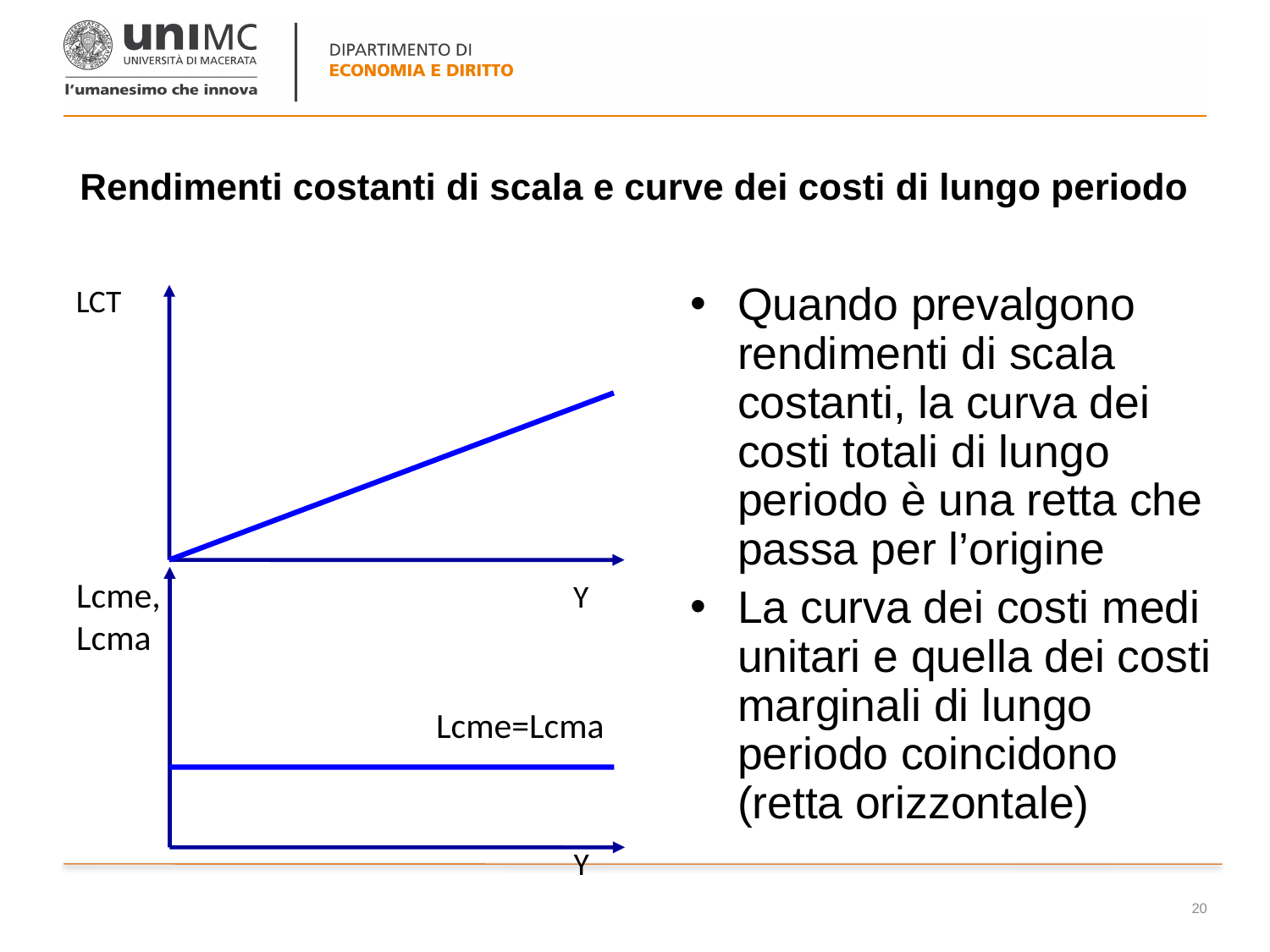

# Rendimenti costanti di scala e curve dei costi di lungo periodo
LCT

Y
Quando prevalgono rendimenti di scala costanti, la curva dei costi totali di lungo periodo è una retta che passa per l’origine
La curva dei costi medi unitari e quella dei costi marginali di lungo periodo coincidono (retta orizzontale)
Lcme,
Lcma

Lcme=Lcma

Y

20